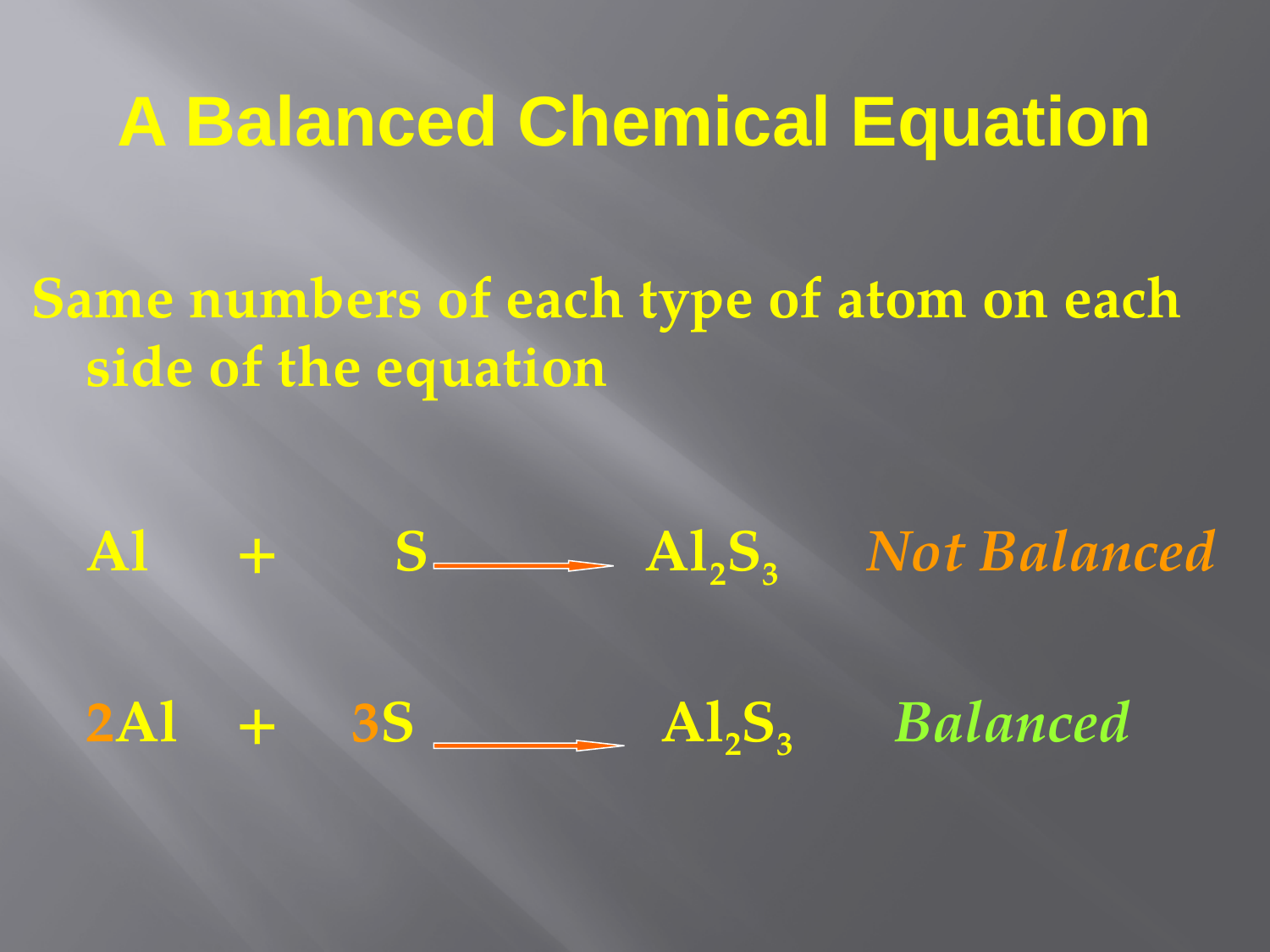

# A Balanced Chemical Equation
Same numbers of each type of atom on each side of the equation

	Al      +        S               Al2S3 	      Not Balanced

	2Al    +     3S                 Al2S3       Balanced